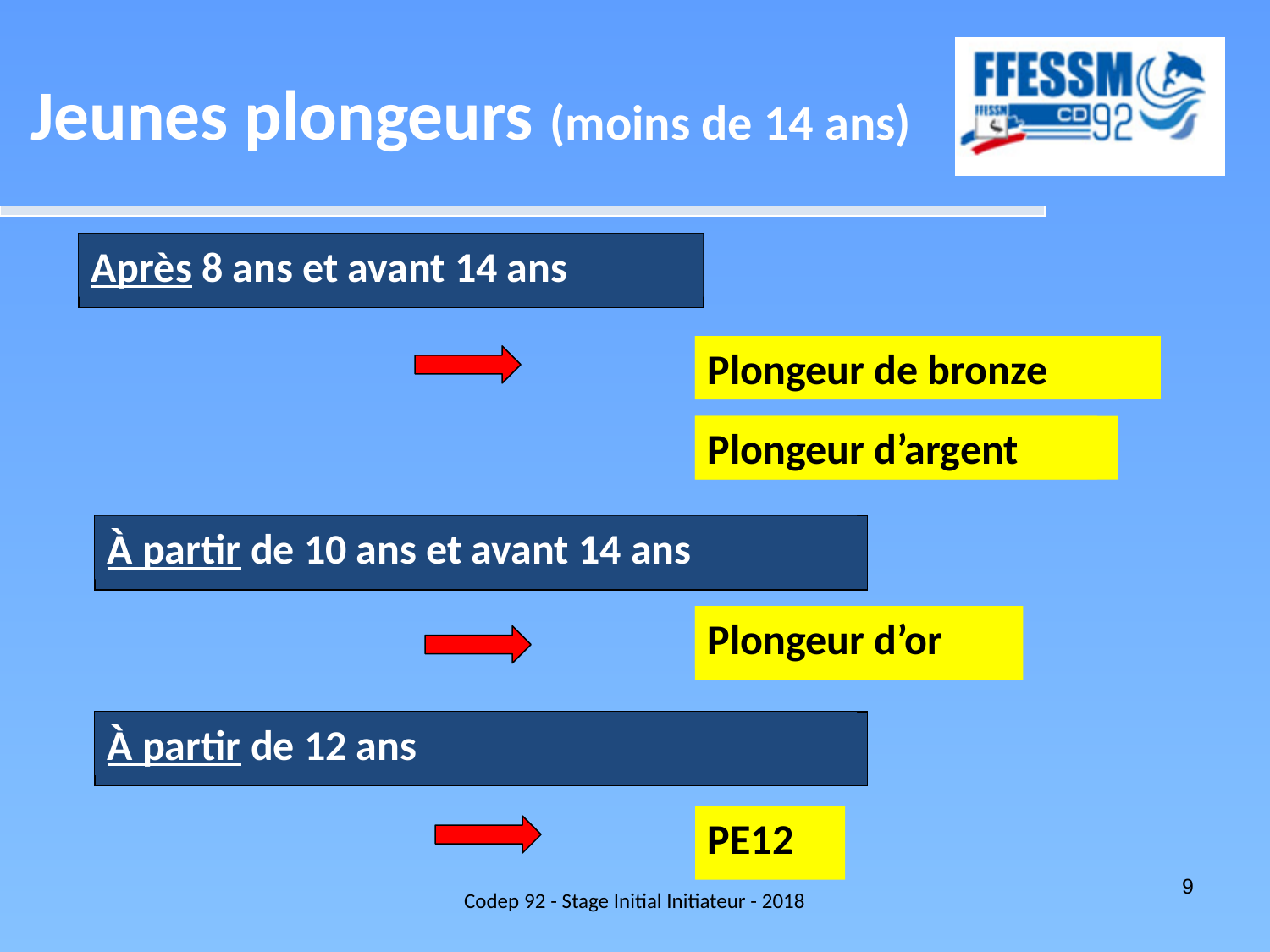

Jeunes plongeurs (moins de 14 ans)

Après 8 ans et avant 14 ans

Plongeur de bronze

Plongeur d’argent

À partir de 10 ans et avant 14 ans

Plongeur d’or

À partir de 12 ans

PE12

Codep 92 - Stage Initial Initiateur - 2018
9